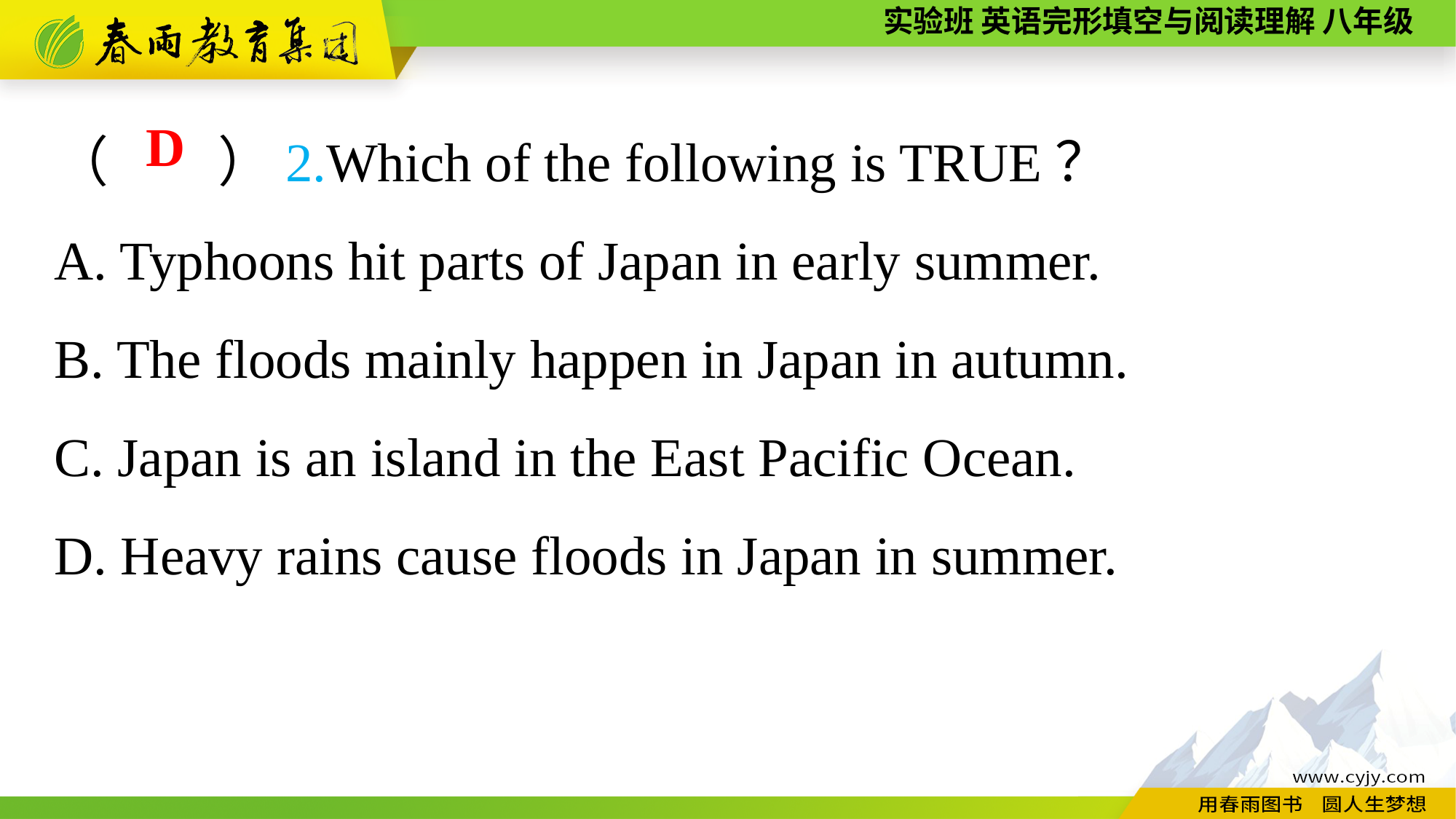

（　　）2.Which of the following is TRUE？
A. Typhoons hit parts of Japan in early summer.
B. The floods mainly happen in Japan in autumn.
C. Japan is an island in the East Pacific Ocean.
D. Heavy rains cause floods in Japan in summer.
D